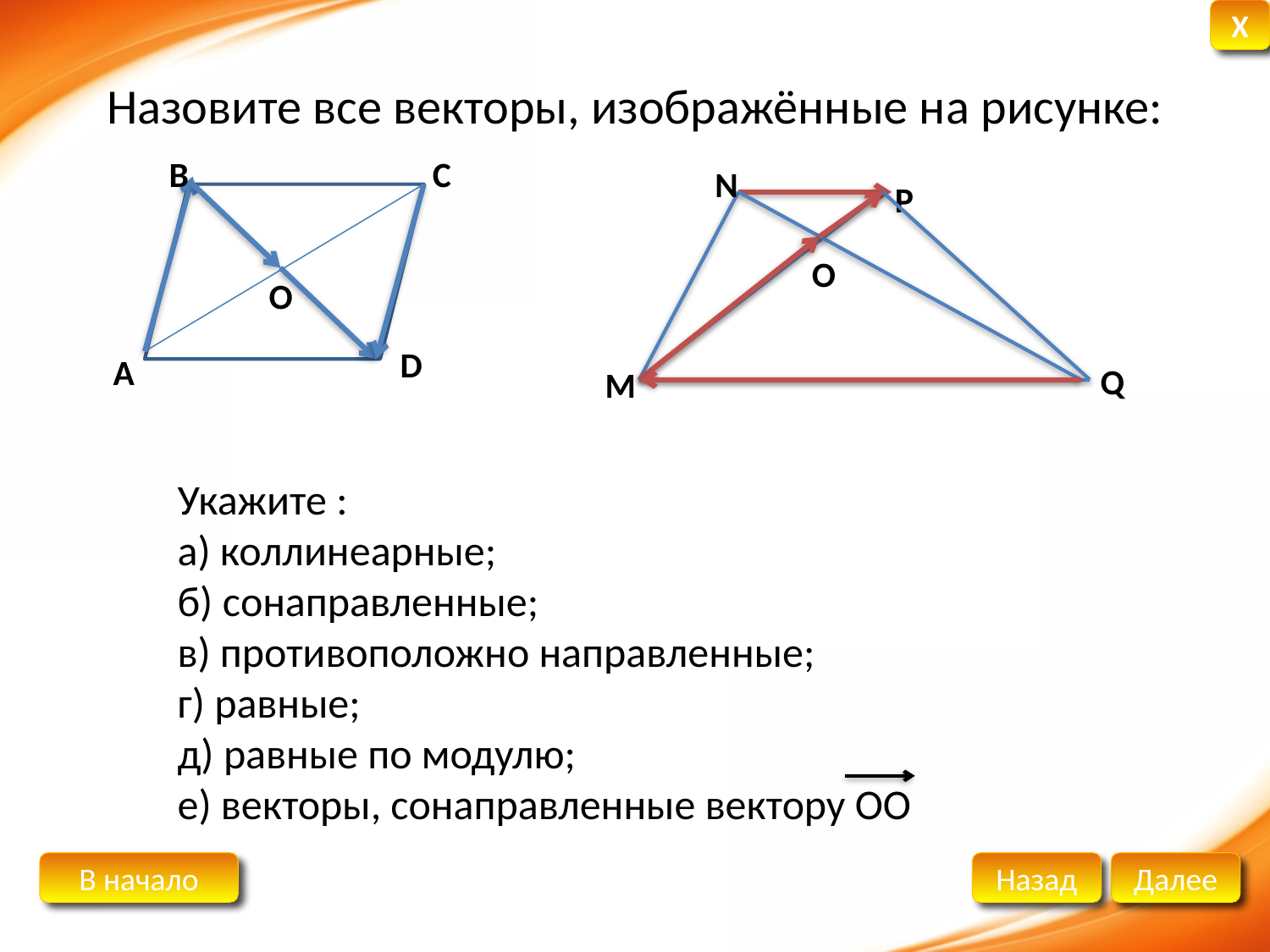

# Назовите все векторы, изображённые на рисунке:
В
С

O
D
А
N
O
Q
M
P

Укажите :
а) коллинеарные;
б) сонаправленные;
в) противоположно направленные;
г) равные;
д) равные по модулю;
е) векторы, сонаправленные вектору ОО